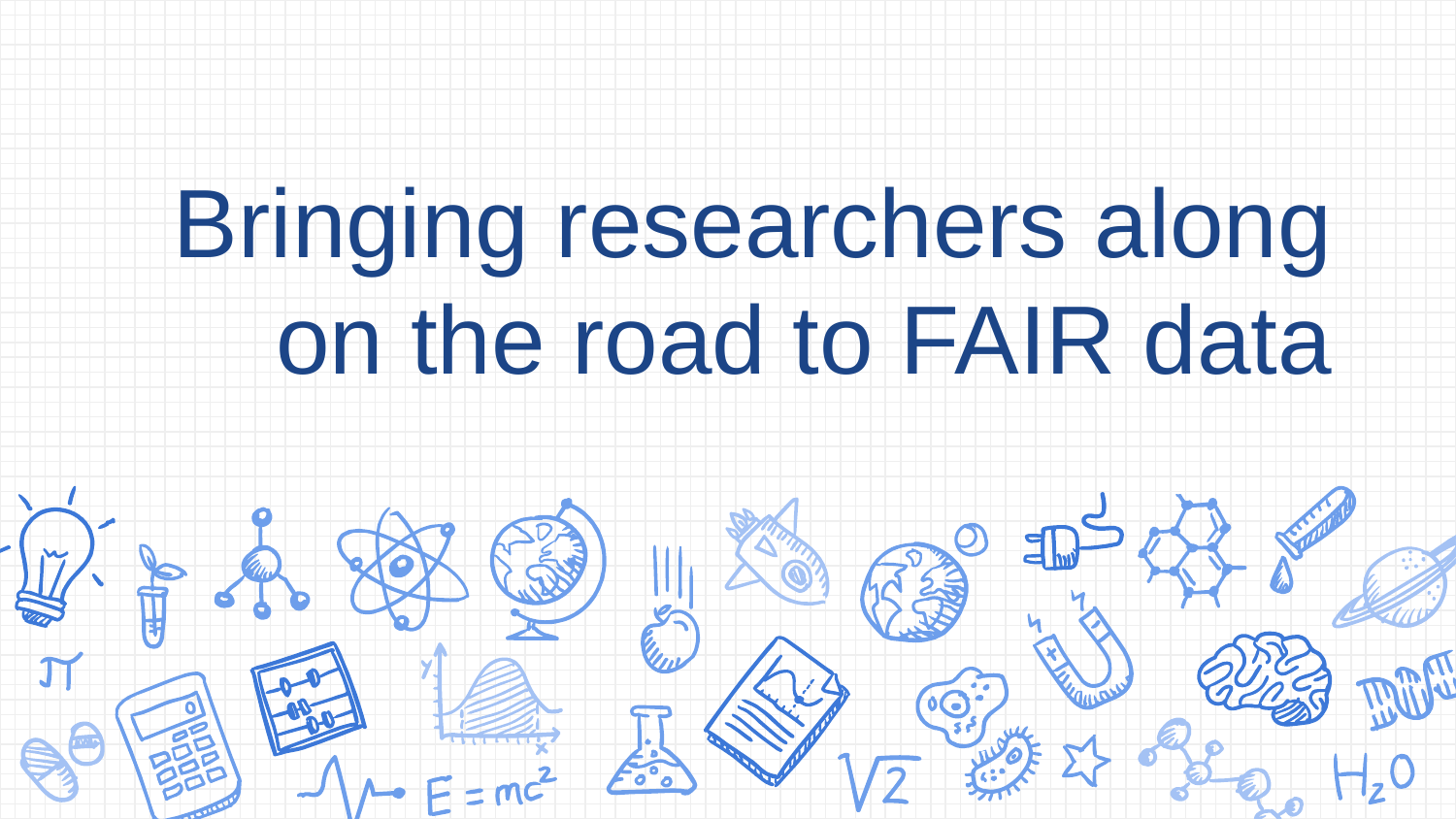

# Bringing researchers along on the road to FAIR data